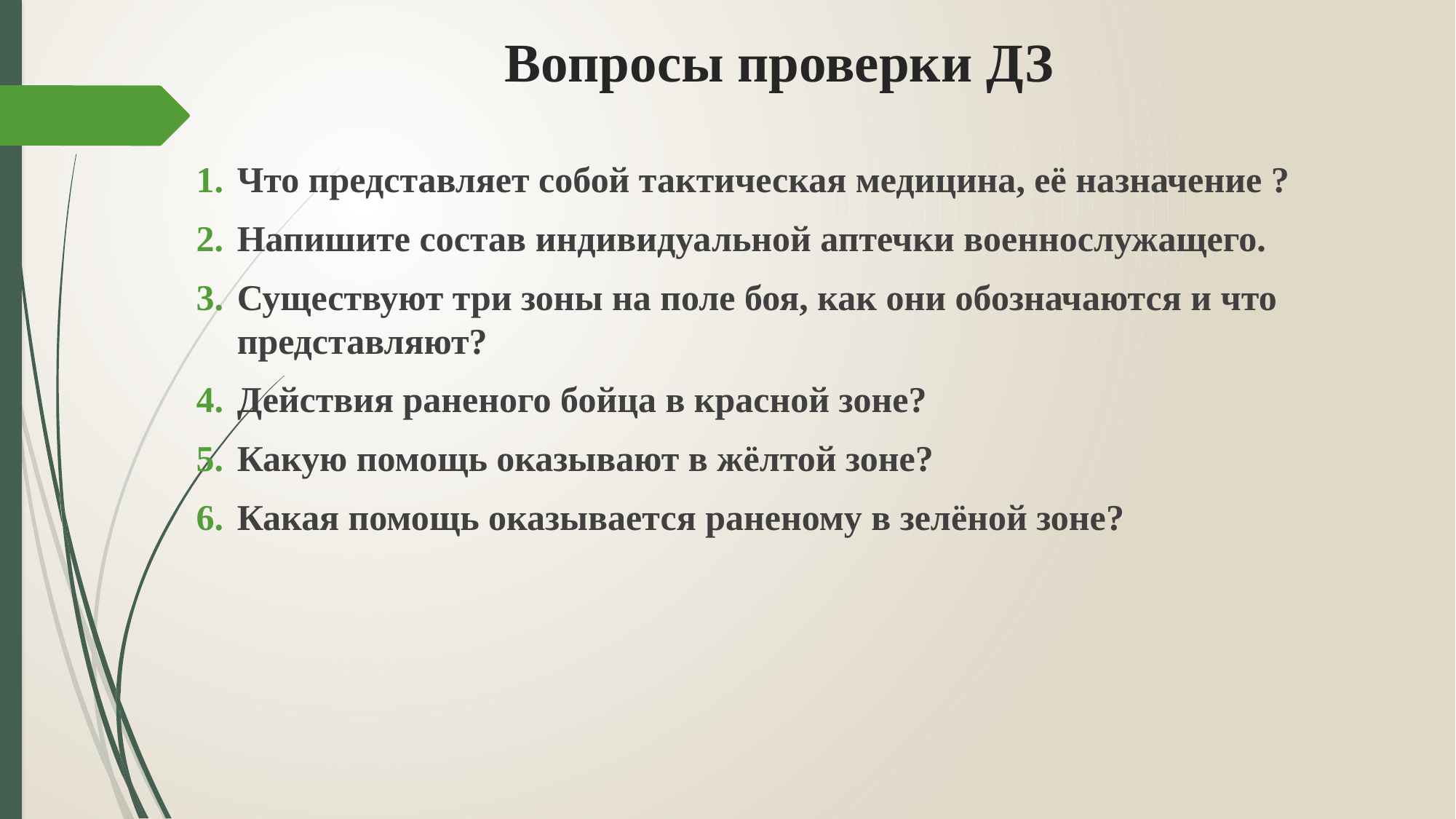

# Вопросы проверки ДЗ
Что представляет собой тактическая медицина, её назначение ?
Напишите состав индивидуальной аптечки военнослужащего.
Существуют три зоны на поле боя, как они обозначаются и что представляют?
Действия раненого бойца в красной зоне?
Какую помощь оказывают в жёлтой зоне?
Какая помощь оказывается раненому в зелёной зоне?